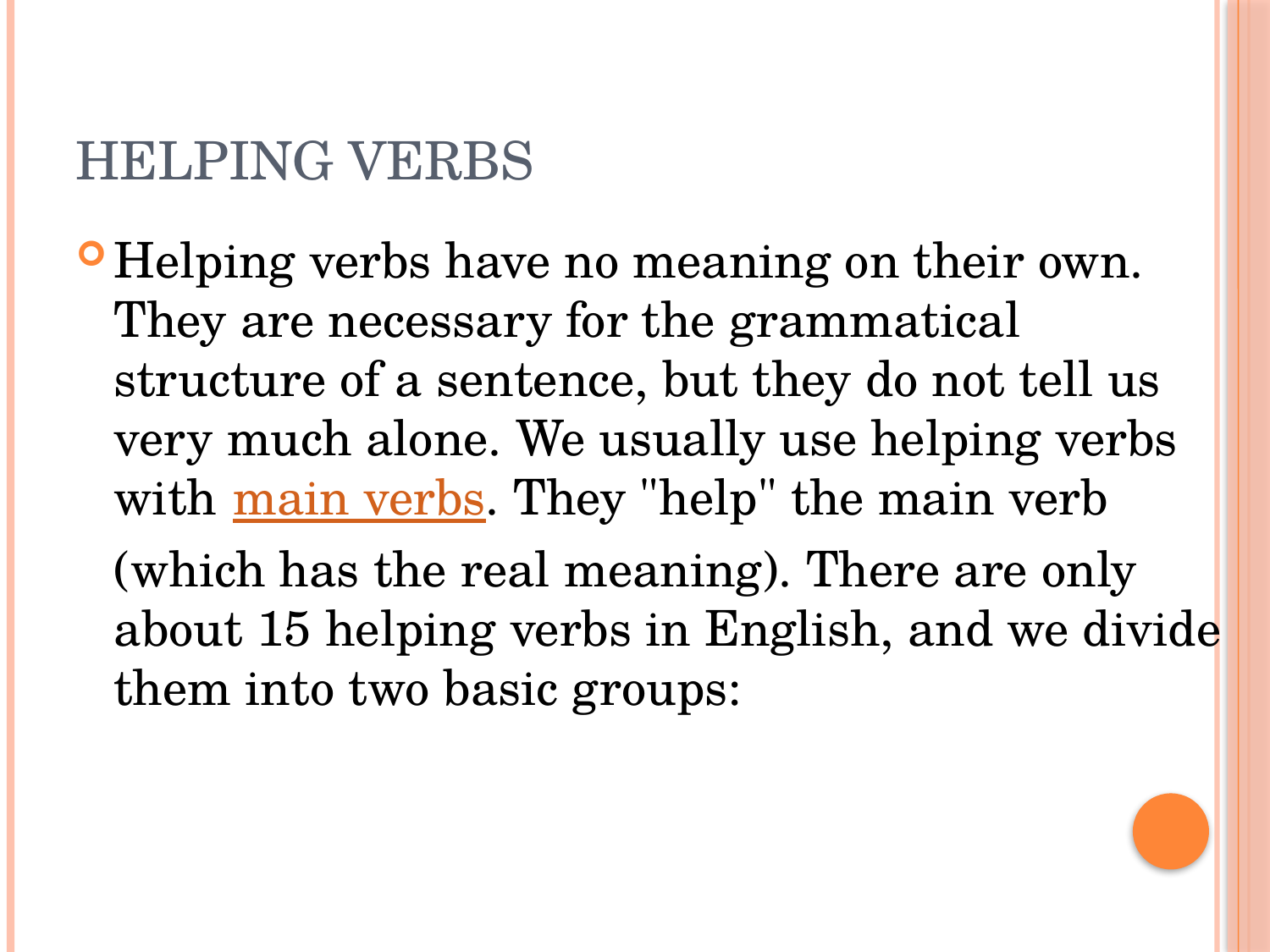

# Helping Verbs
Helping verbs have no meaning on their own. They are necessary for the grammatical structure of a sentence, but they do not tell us very much alone. We usually use helping verbs with main verbs. They "help" the main verb (which has the real meaning). There are only about 15 helping verbs in English, and we divide them into two basic groups: